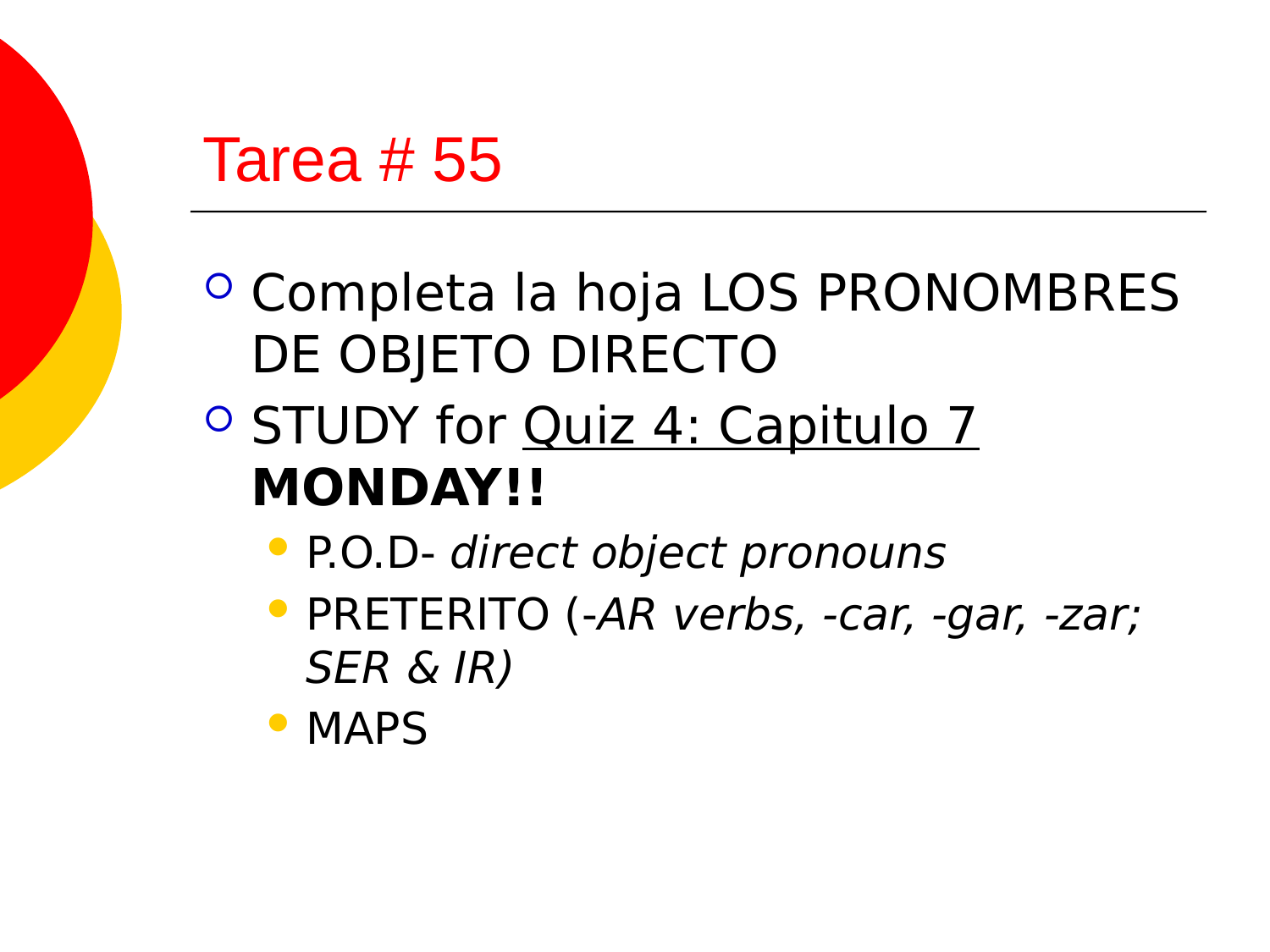

# Tarea # 55
Completa la hoja LOS PRONOMBRES DE OBJETO DIRECTO
STUDY for Quiz 4: Capitulo 7 MONDAY!!
P.O.D- direct object pronouns
PRETERITO (-AR verbs, -car, -gar, -zar; SER & IR)
MAPS